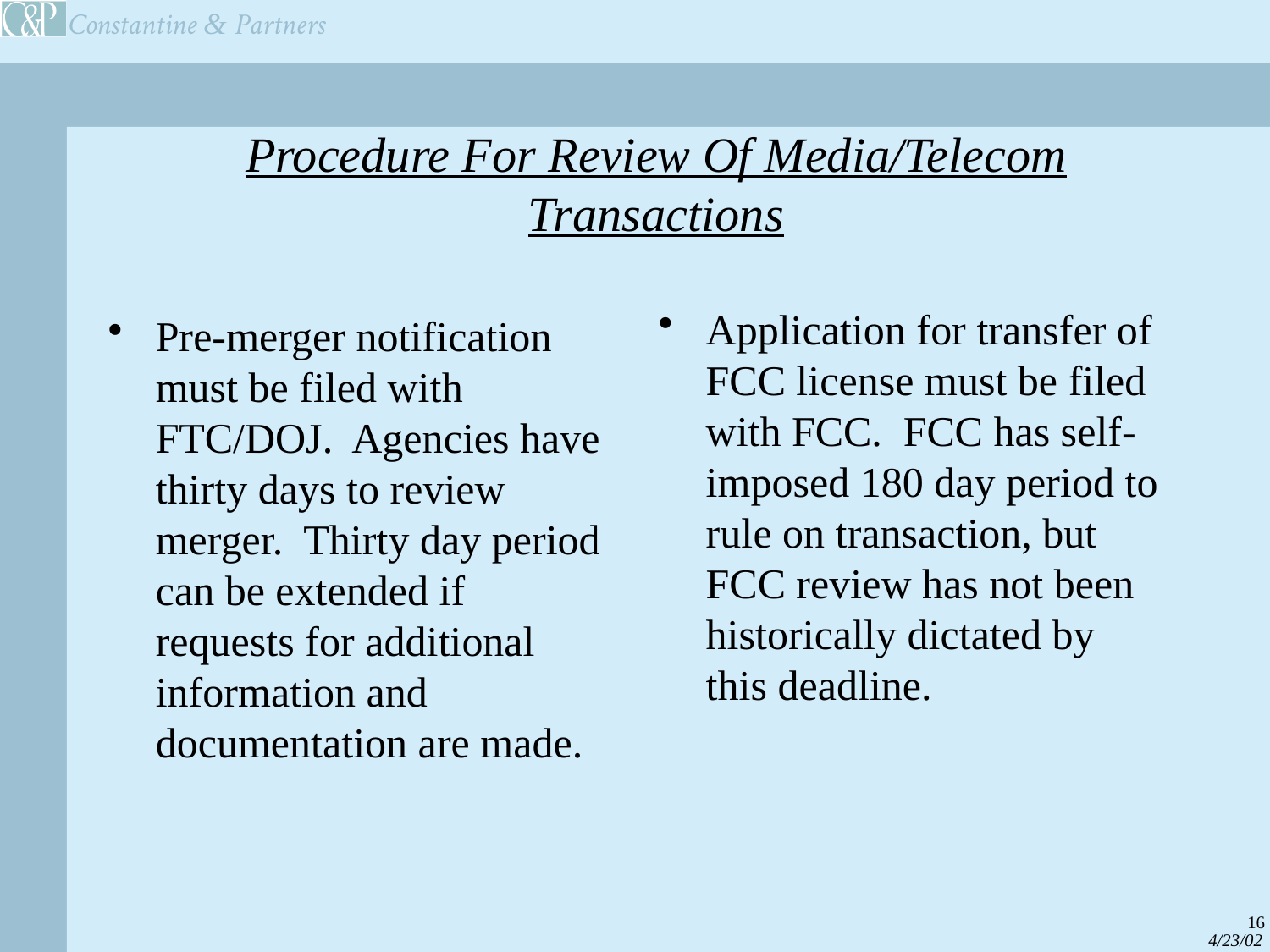

# Procedure For Review Of Media/Telecom Transactions
Application for transfer of FCC license must be filed with FCC.  FCC has self-imposed 180 day period to rule on transaction, but FCC review has not been historically dictated by this deadline.
Pre-merger notification must be filed with FTC/DOJ.  Agencies have thirty days to review merger.  Thirty day period can be extended if requests for additional information and documentation are made.